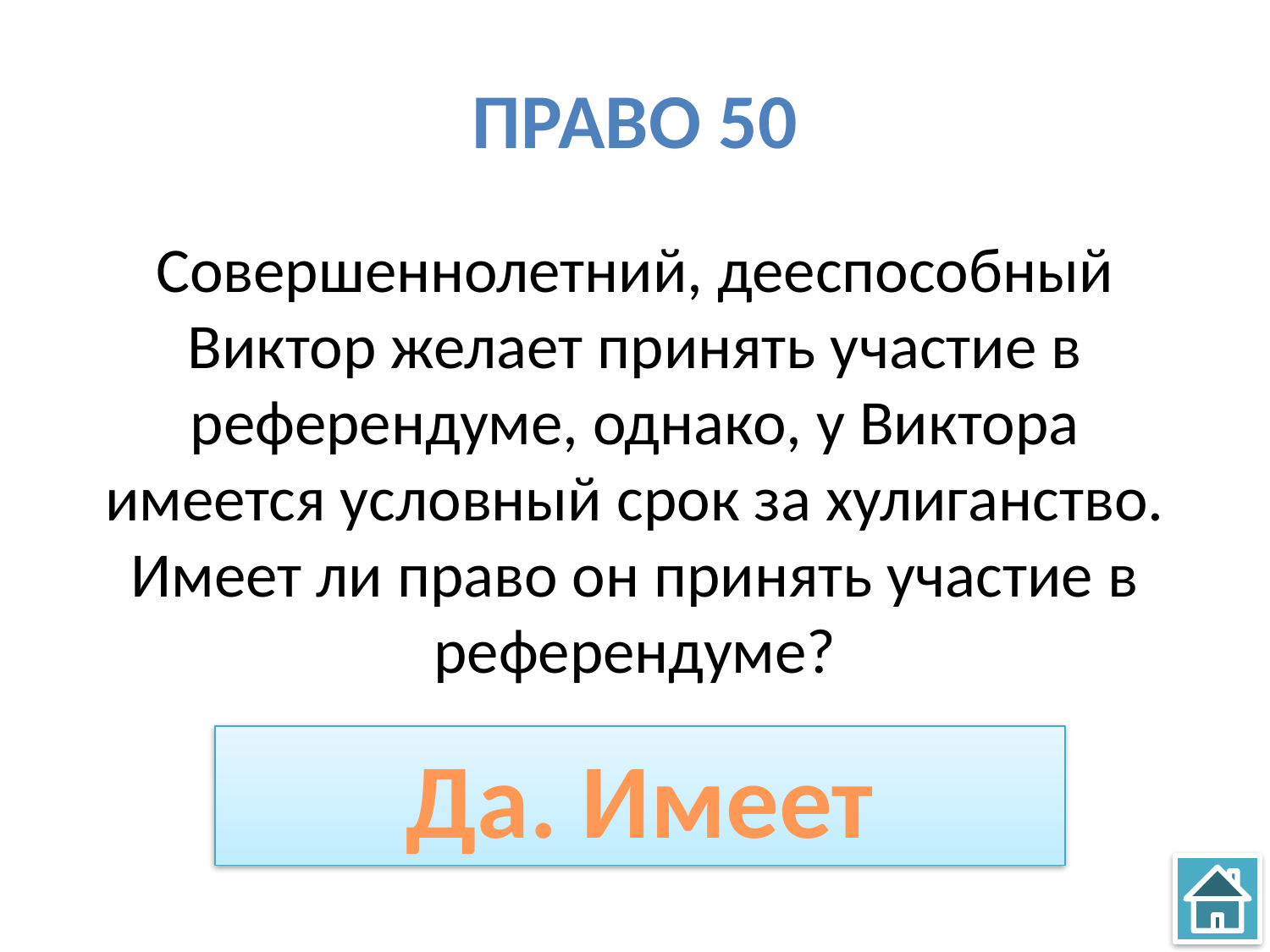

# Право 50
Совершеннолетний, дееспособный Виктор желает принять участие в референдуме, однако, у Виктора имеется условный срок за хулиганство. Имеет ли право он принять участие в референдуме?
Да. Имеет